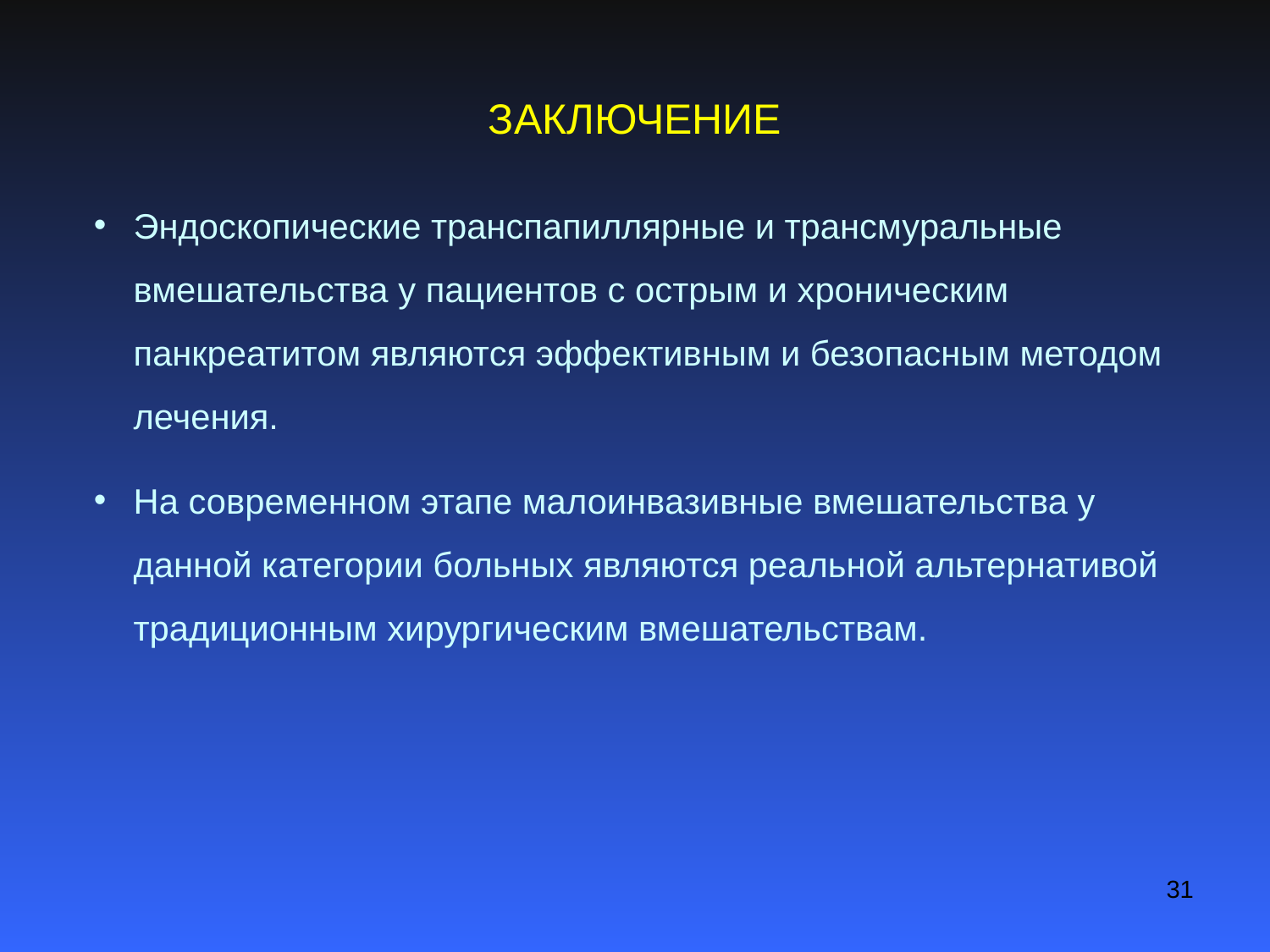

# ЗАКЛЮЧЕНИЕ
Эндоскопические транспапиллярные и трансмуральные вмешательства у пациентов с острым и хроническим панкреатитом являются эффективным и безопасным методом лечения.
На современном этапе малоинвазивные вмешательства у данной категории больных являются реальной альтернативой традиционным хирургическим вмешательствам.
31